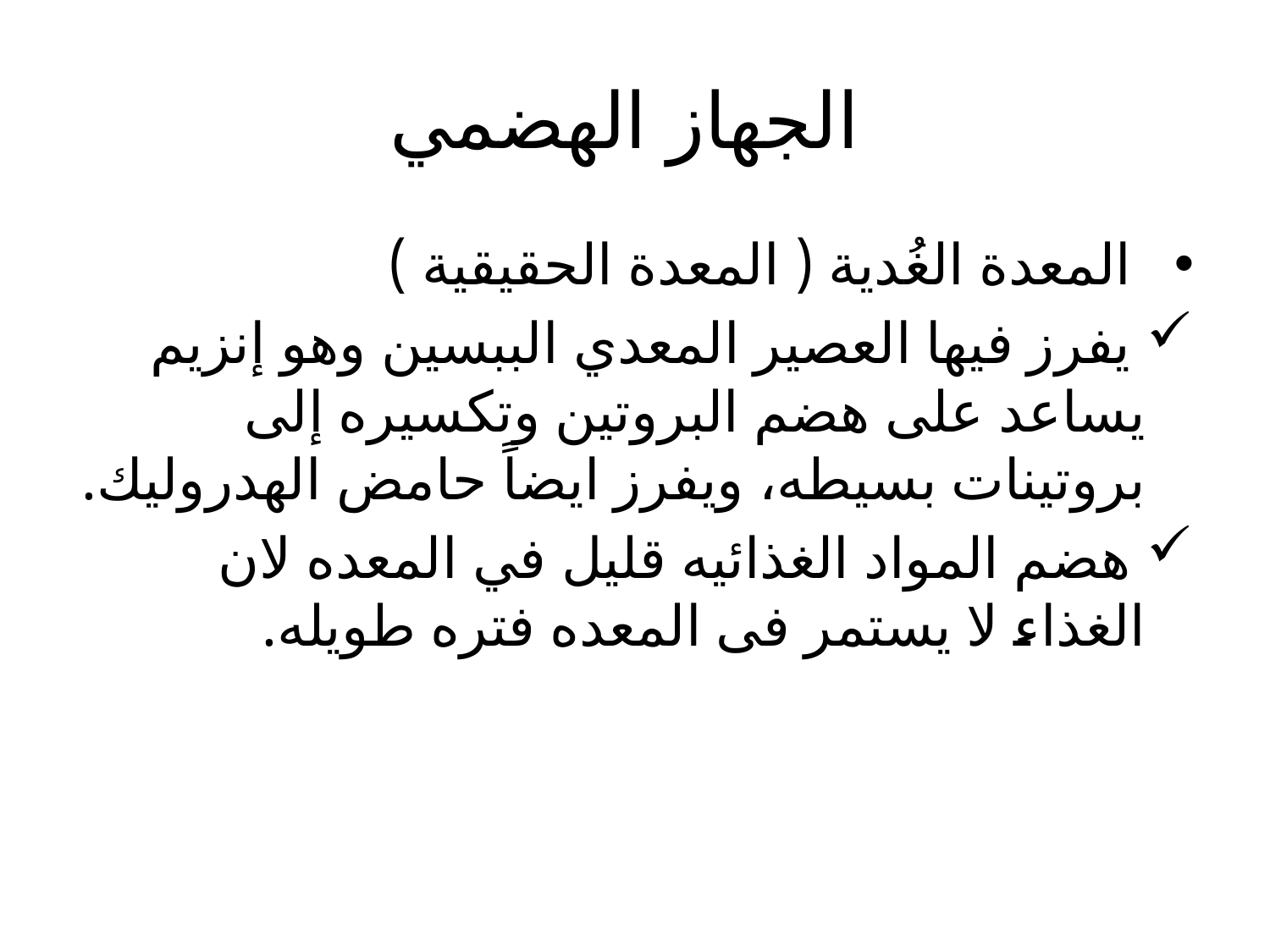

# الجهاز الهضمي
 المعدة الغُدية ( المعدة الحقيقية )
 يفرز فيها العصير المعدي الببسين وهو إنزيم يساعد على هضم البروتين وتكسيره إلى بروتينات بسيطه، ويفرز ايضاً حامض الهدروليك.
 هضم المواد الغذائيه قليل في المعده لان الغذاء لا يستمر فى المعده فتره طويله.